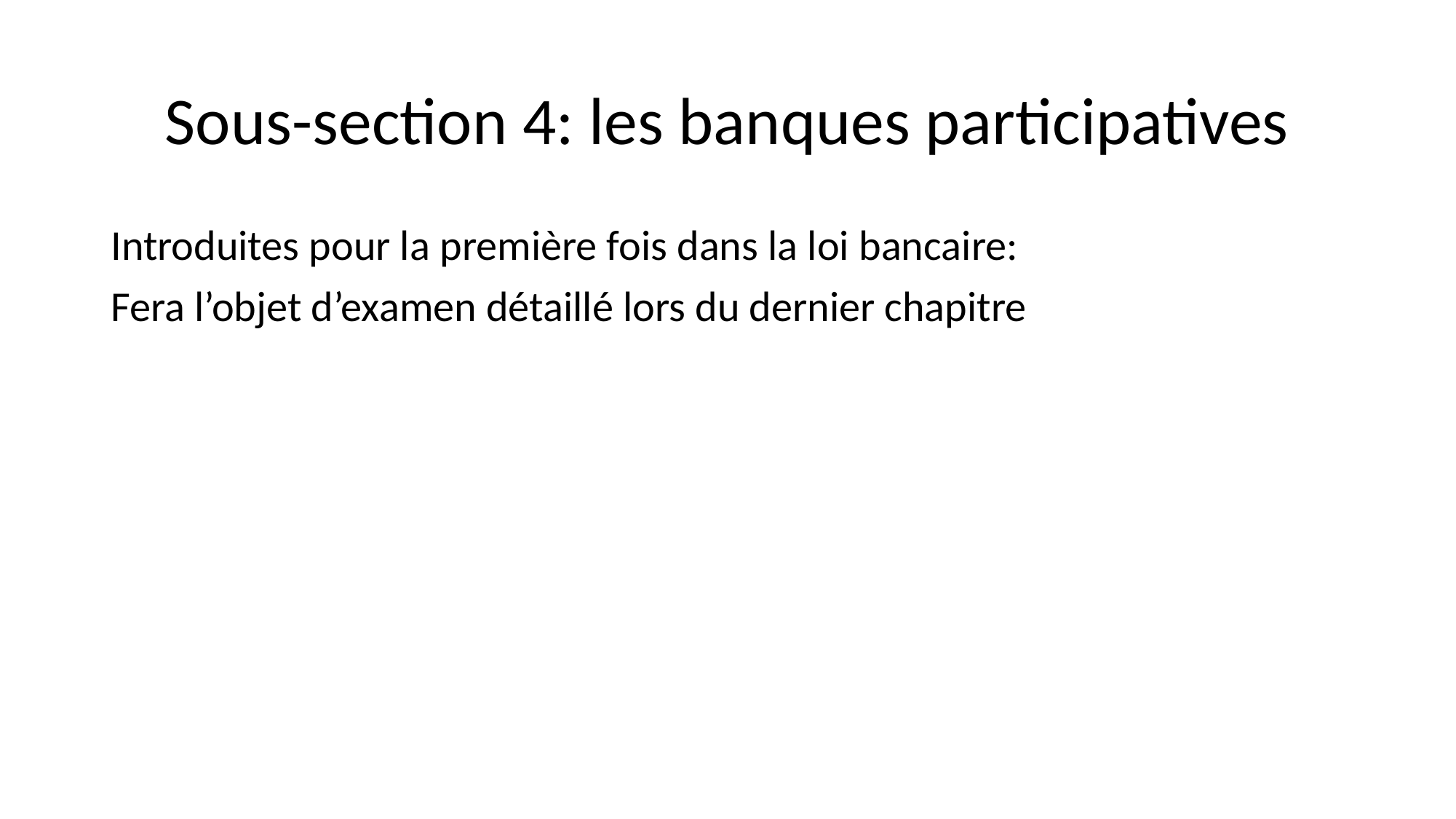

# Sous-section 4: les banques participatives
Introduites pour la première fois dans la loi bancaire:
Fera l’objet d’examen détaillé lors du dernier chapitre